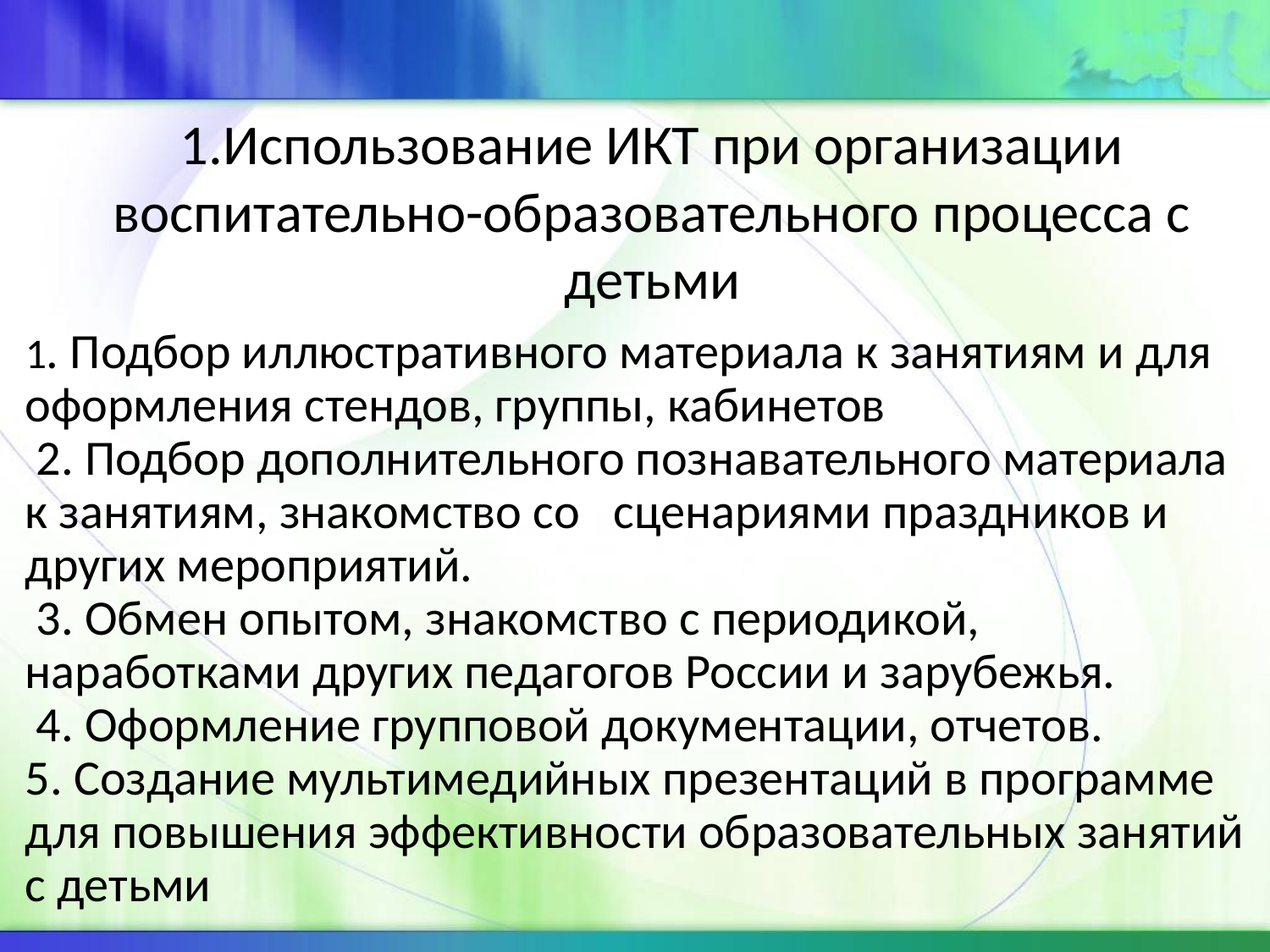

# 1.Использование ИКТ при организации воспитательно-образовательного процесса с детьми
1. Подбор иллюстративного материала к занятиям и для оформления стендов, группы, кабинетов
 2. Подбор дополнительного познавательного материала к занятиям, знакомство со   сценариями праздников и других мероприятий.
 3. Обмен опытом, знакомство с периодикой, наработками других педагогов России и зарубежья.
 4. Оформление групповой документации, отчетов.
5. Создание мультимедийных презентаций в программе для повышения эффективности образовательных занятий с детьми